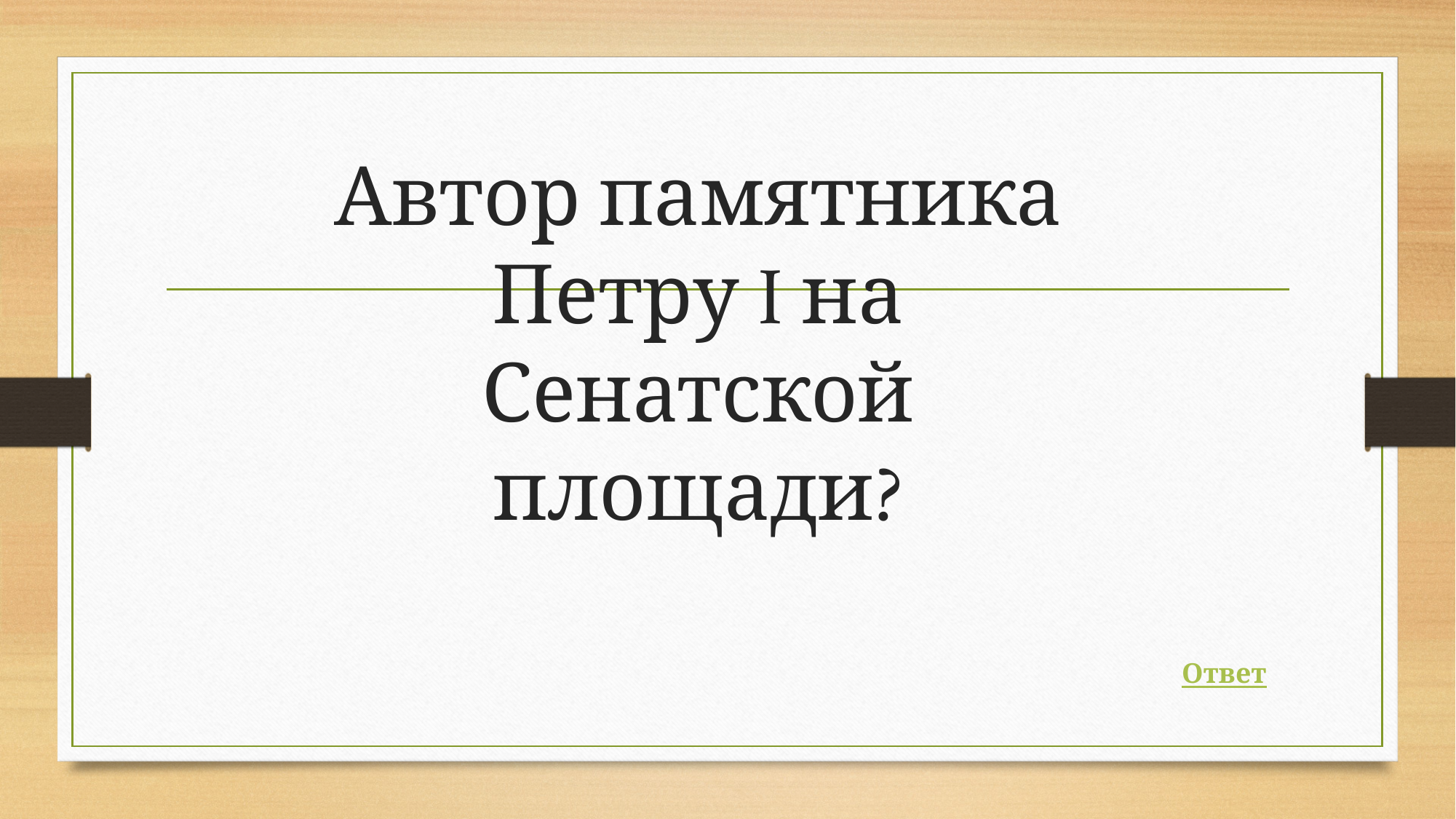

# Автор памятника Петру I на Сенатской площади?
Ответ